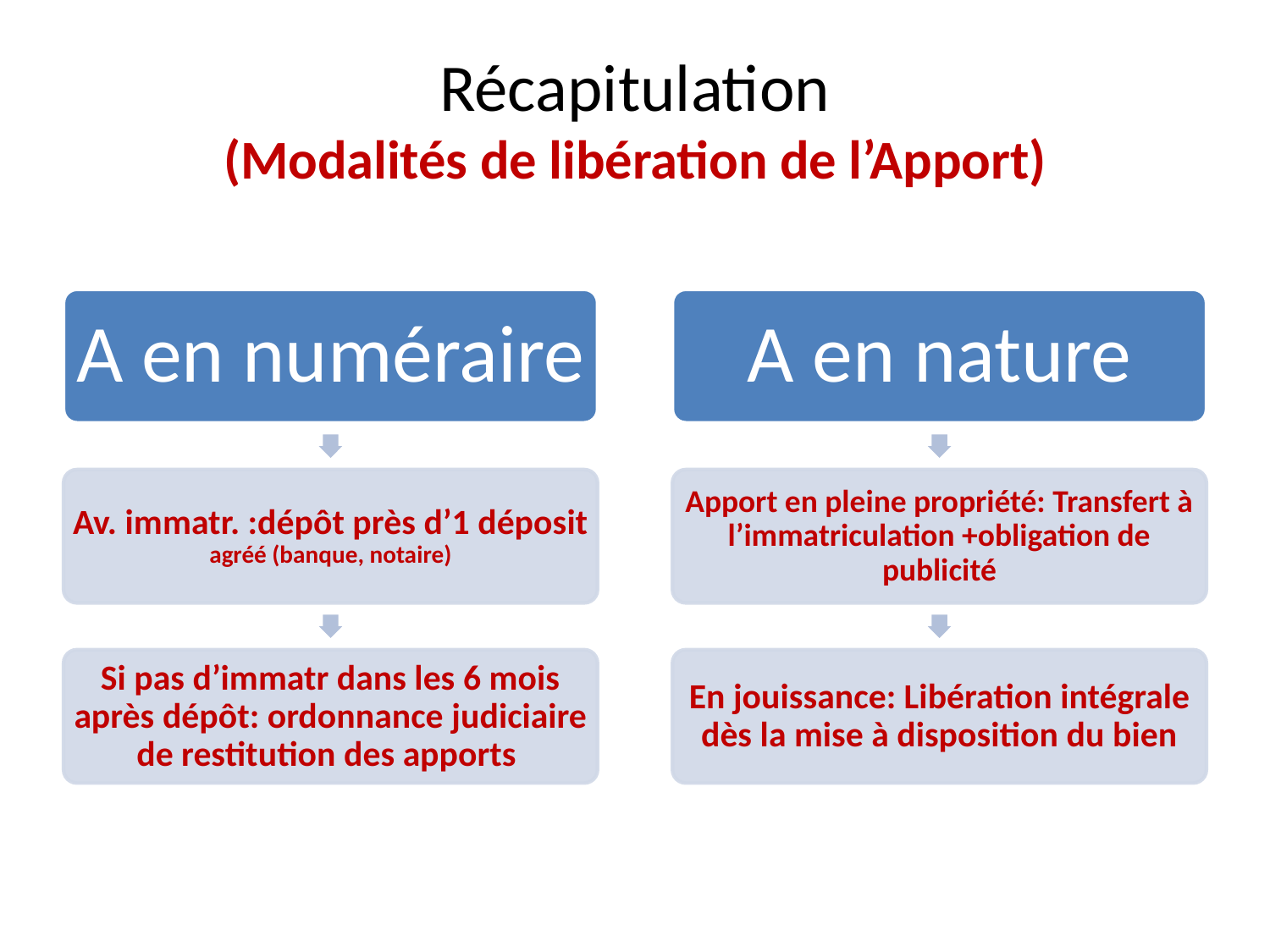

# Récapitulation (Modalités de libération de l’Apport)
A en numéraire
Av. immatr. :dépôt près d’1 déposit agréé (banque, notaire)
Si pas d’immatr dans les 6 mois après dépôt: ordonnance judiciaire de restitution des apports
A en nature
Apport en pleine propriété: Transfert à l’immatriculation +obligation de publicité
En jouissance: Libération intégrale dès la mise à disposition du bien